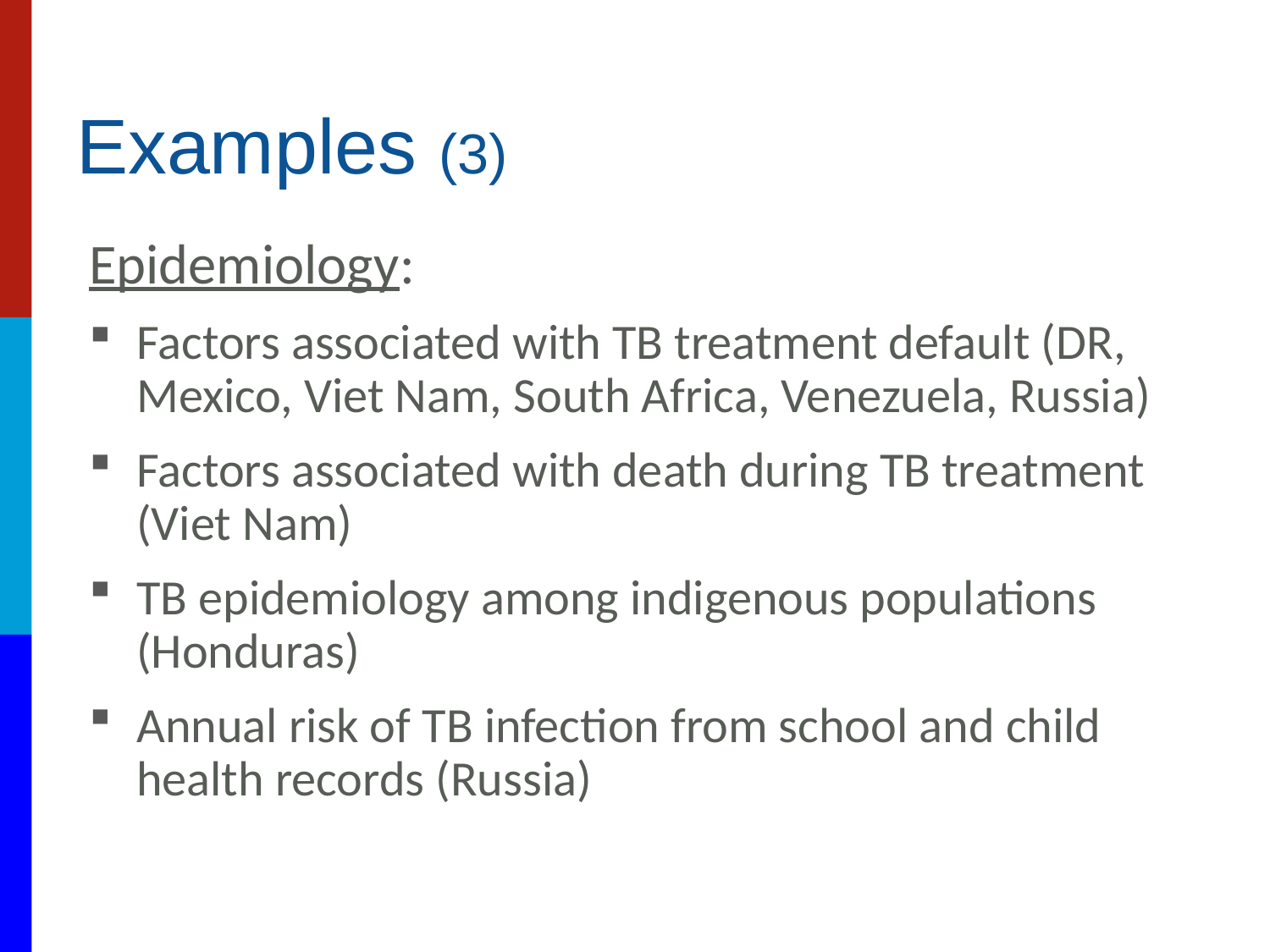

# Examples (3)
Epidemiology:
Factors associated with TB treatment default (DR, Mexico, Viet Nam, South Africa, Venezuela, Russia)
Factors associated with death during TB treatment (Viet Nam)
TB epidemiology among indigenous populations (Honduras)
Annual risk of TB infection from school and child health records (Russia)